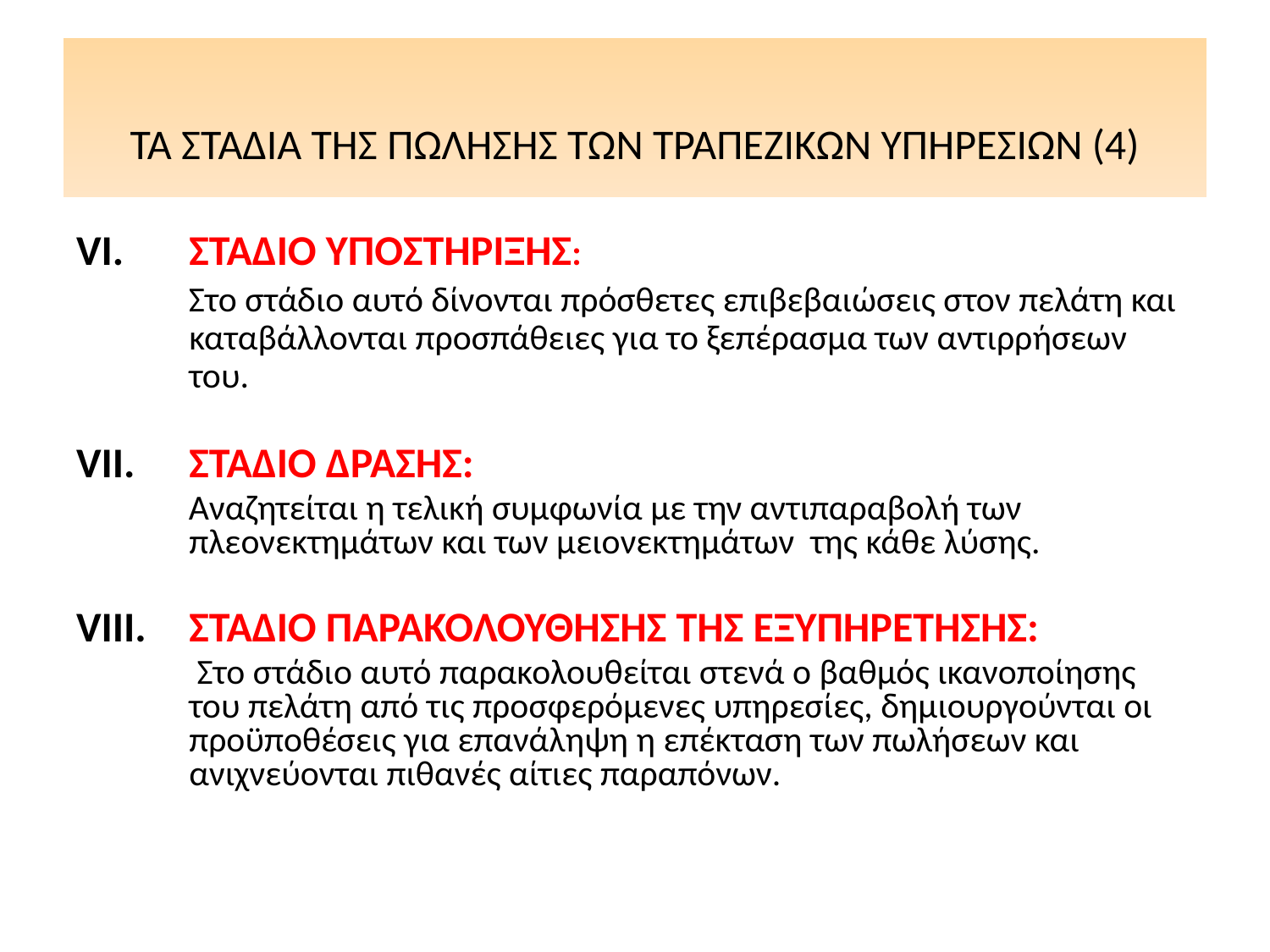

# ΤΑ ΣΤΑΔΙΑ ΤΗΣ ΠΩΛΗΣΗΣ ΤΩΝ ΤΡΑΠΕΖΙΚΩΝ ΥΠΗΡΕΣΙΩΝ (4)
ΣΤΑΔΙΟ ΥΠΟΣΤΗΡΙΞΗΣ:
              Στο στάδιο αυτό δίνονται πρόσθετες επιβεβαιώσεις στον πελάτη και καταβάλλονται προσπάθειες για το ξεπέρασμα των αντιρρήσεων του.

ΣΤΑΔΙΟ ΔΡΑΣΗΣ:
              Αναζητείται η τελική συμφωνία με την αντιπαραβολή των πλεονεκτημάτων και των μειονεκτημάτων  της κάθε λύσης.

ΣΤΑΔΙΟ ΠΑΡΑΚΟΛΟΥΘΗΣΗΣ ΤΗΣ ΕΞΥΠΗΡΕΤΗΣΗΣ:
               Στο στάδιο αυτό παρακολουθείται στενά ο βαθμός ικανοποίησης του πελάτη από τις προσφερόμενες υπηρεσίες, δημιουργούνται οι προϋποθέσεις για επανάληψη η επέκταση των πωλήσεων και ανιχνεύονται πιθανές αίτιες παραπόνων.